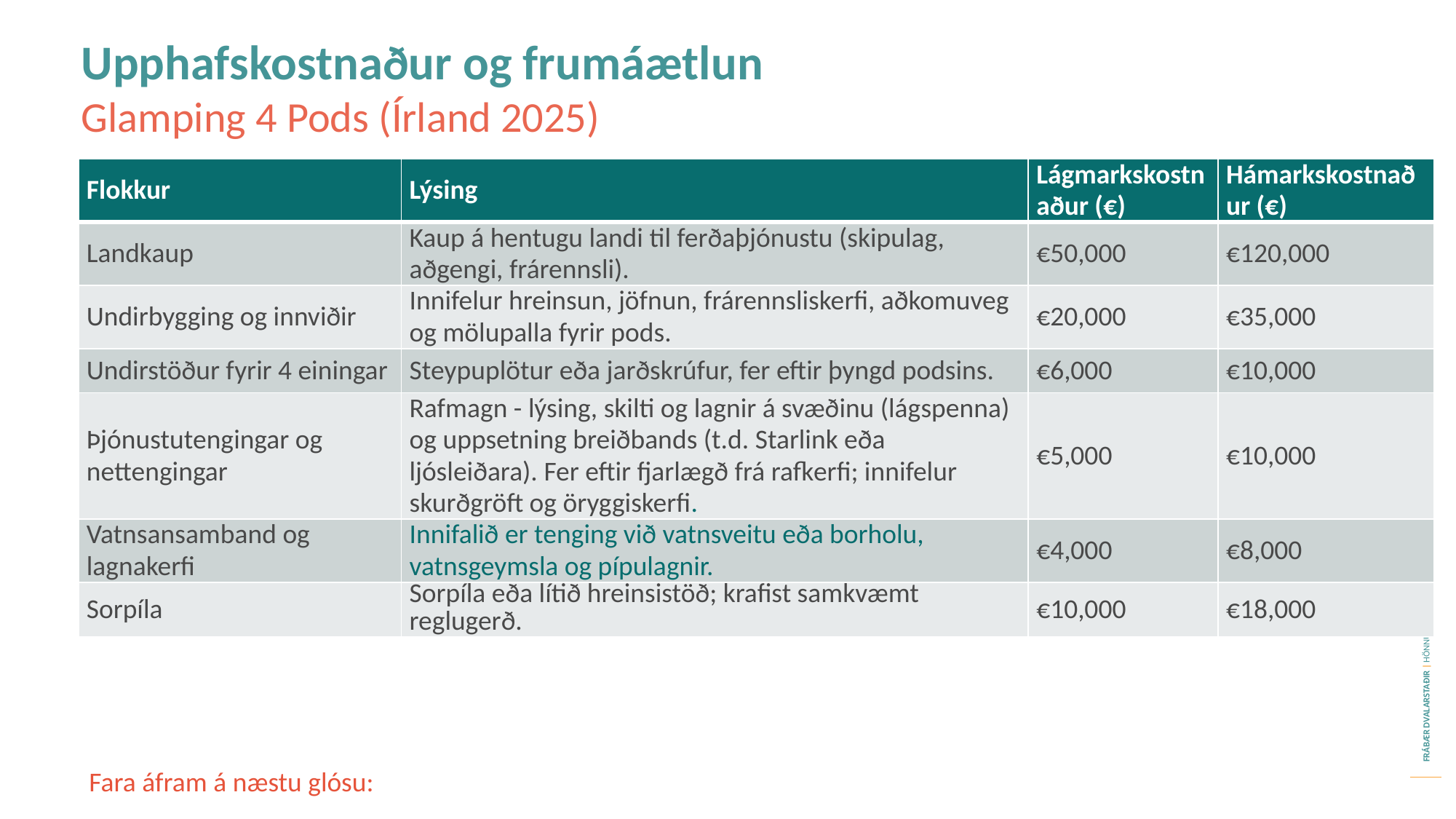

Upphafskostnaður og frumáætlun
Glamping 4 Pods (Írland 2025)

| Flokkur | Lýsing | Lágmarkskostnaður (€) | Hámarkskostnaður (€) |
| --- | --- | --- | --- |
| Landkaup | Kaup á hentugu landi til ferðaþjónustu (skipulag, aðgengi, frárennsli). | €50,000 | €120,000 |
| Undirbygging og innviðir | Innifelur hreinsun, jöfnun, frárennsliskerfi, aðkomuveg og mölupalla fyrir pods. | €20,000 | €35,000 |
| Undirstöður fyrir 4 einingar | Steypuplötur eða jarðskrúfur, fer eftir þyngd podsins. | €6,000 | €10,000 |
| Þjónustutengingar og nettengingar | Rafmagn - lýsing, skilti og lagnir á svæðinu (lágspenna) og uppsetning breiðbands (t.d. Starlink eða ljósleiðara). Fer eftir fjarlægð frá rafkerfi; innifelur skurðgröft og öryggiskerfi. | €5,000 | €10,000 |
| Vatnsansamband og lagnakerfi | Innifalið er tenging við vatnsveitu eða borholu, vatnsgeymsla og pípulagnir. | €4,000 | €8,000 |
| Sorpíla | Sorpíla eða lítið hreinsistöð; krafist samkvæmt reglugerð. | €10,000 | €18,000 |
Fara áfram á næstu glósu: